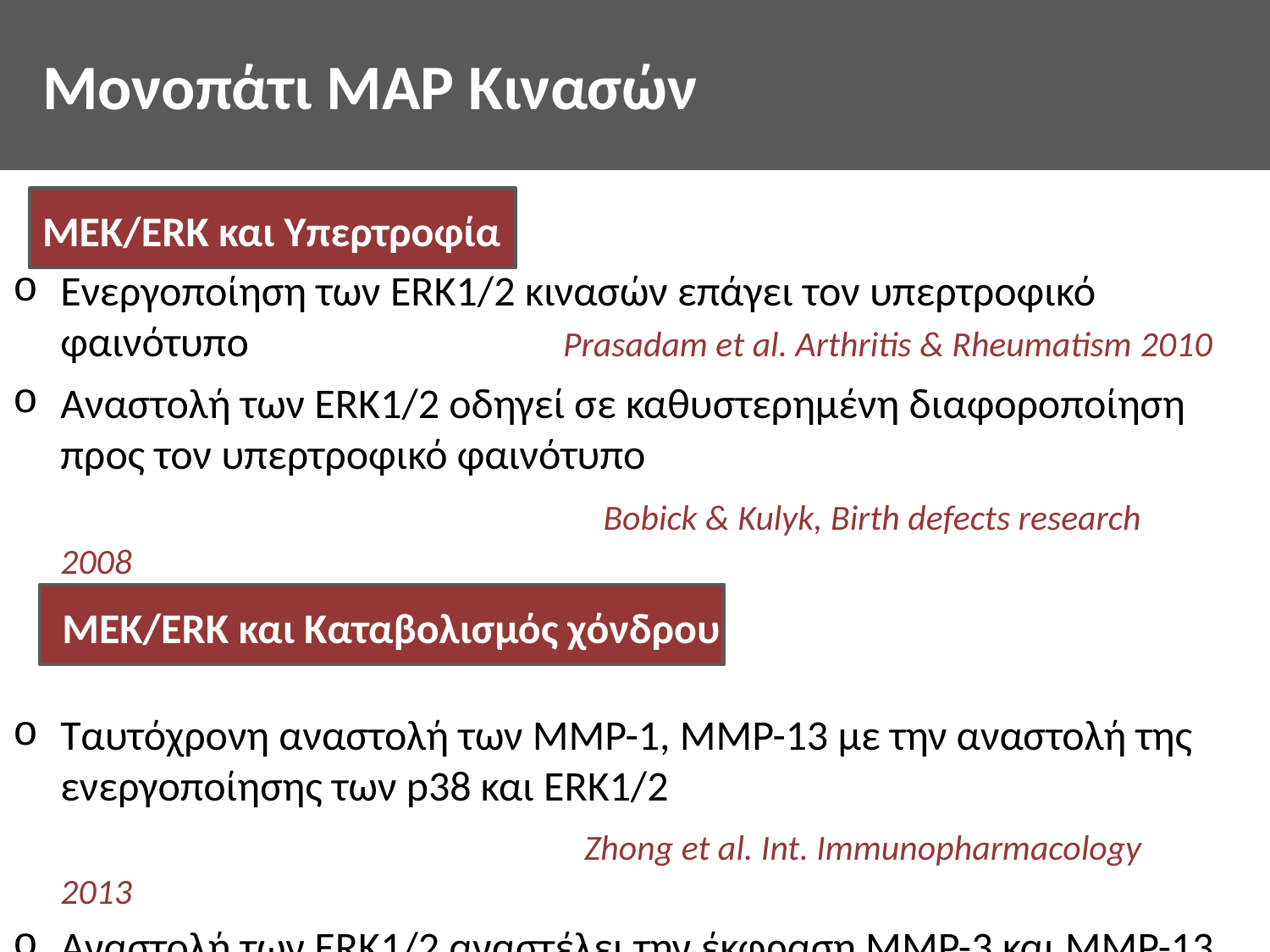

#
Μονοπάτι ΜΑΡ Κινασών

Ενεργοποίηση των ERK1/2 κινασών επάγει τον υπερτροφικό φαινότυπο                                 Prasadam et al. Arthritis & Rheumatism 2010
Αναστολή των ERK1/2 οδηγεί σε καθυστερημένη διαφοροποίηση προς τον υπερτροφικό φαινότυπο
                                                              Bobick & Kulyk, Birth defects research 2008

Ταυτόχρονη αναστολή των ΜΜΡ-1, ΜΜΡ-13 με την αναστολή της ενεργοποίησης των p38 και ERK1/2
                                                            Zhong et al. Int. Immunopharmacology 2013
Αναστολή των ERK1/2 αναστέλει την έκφραση ΜΜΡ-3 και ΜΜΡ-13
                                                                                              Wang et al. Int J Mol Med. 2011

MEK/ERK και Υπερτροφία

MEK/ERK και Καταβολισμός χόνδρου